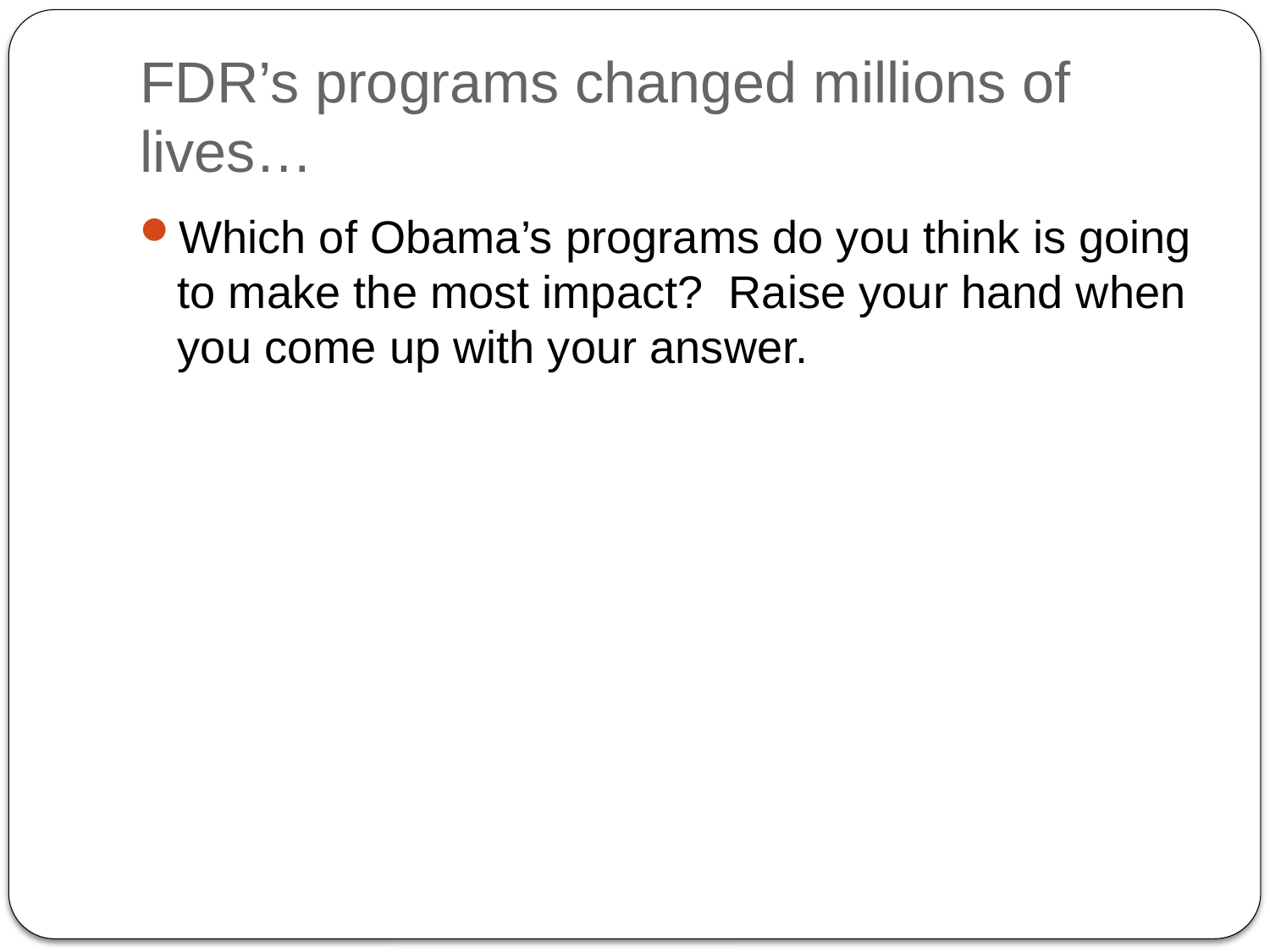

# FDR’s programs changed millions of lives…
Which of Obama’s programs do you think is going to make the most impact?  Raise your hand when you come up with your answer.